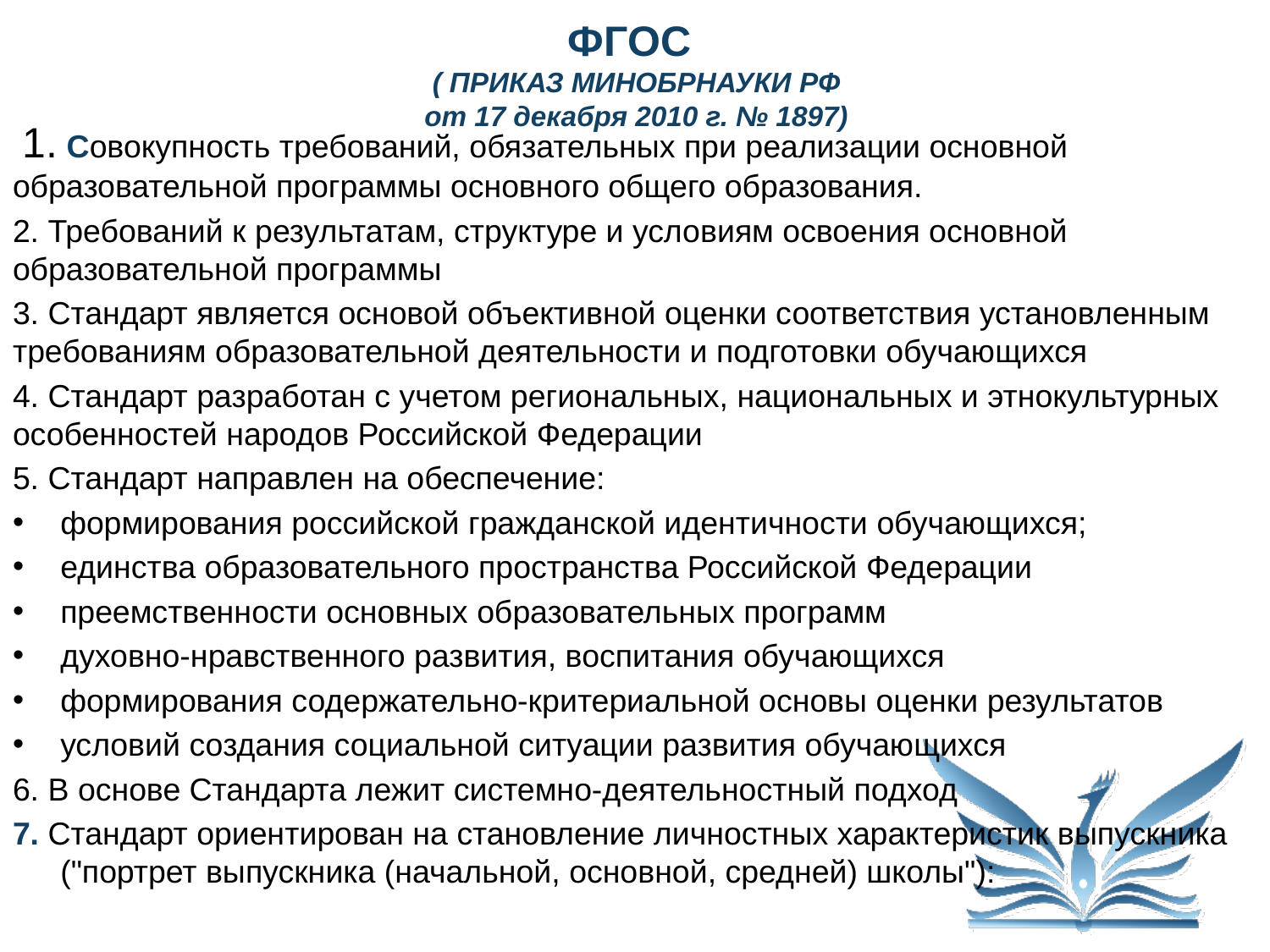

# ФГОС ( ПРИКАЗ МИНОБРНАУКИ РФ от 17 декабря 2010 г. № 1897)
 1. Совокупность требований, обязательных при реализации основной образовательной программы основного общего образования.
2. Требований к результатам, структуре и условиям освоения основной образовательной программы
3. Стандарт является основой объективной оценки соответствия установленным требованиям образовательной деятельности и подготовки обучающихся
4. Стандарт разработан с учетом региональных, национальных и этнокультурных особенностей народов Российской Федерации
5. Стандарт направлен на обеспечение:
формирования российской гражданской идентичности обучающихся;
единства образовательного пространства Российской Федерации
преемственности основных образовательных программ
духовно-нравственного развития, воспитания обучающихся
формирования содержательно-критериальной основы оценки результатов
условий создания социальной ситуации развития обучающихся
6. В основе Стандарта лежит системно-деятельностный подход
7. Стандарт ориентирован на становление личностных характеристик выпускника ("портрет выпускника (начальной, основной, средней) школы"):